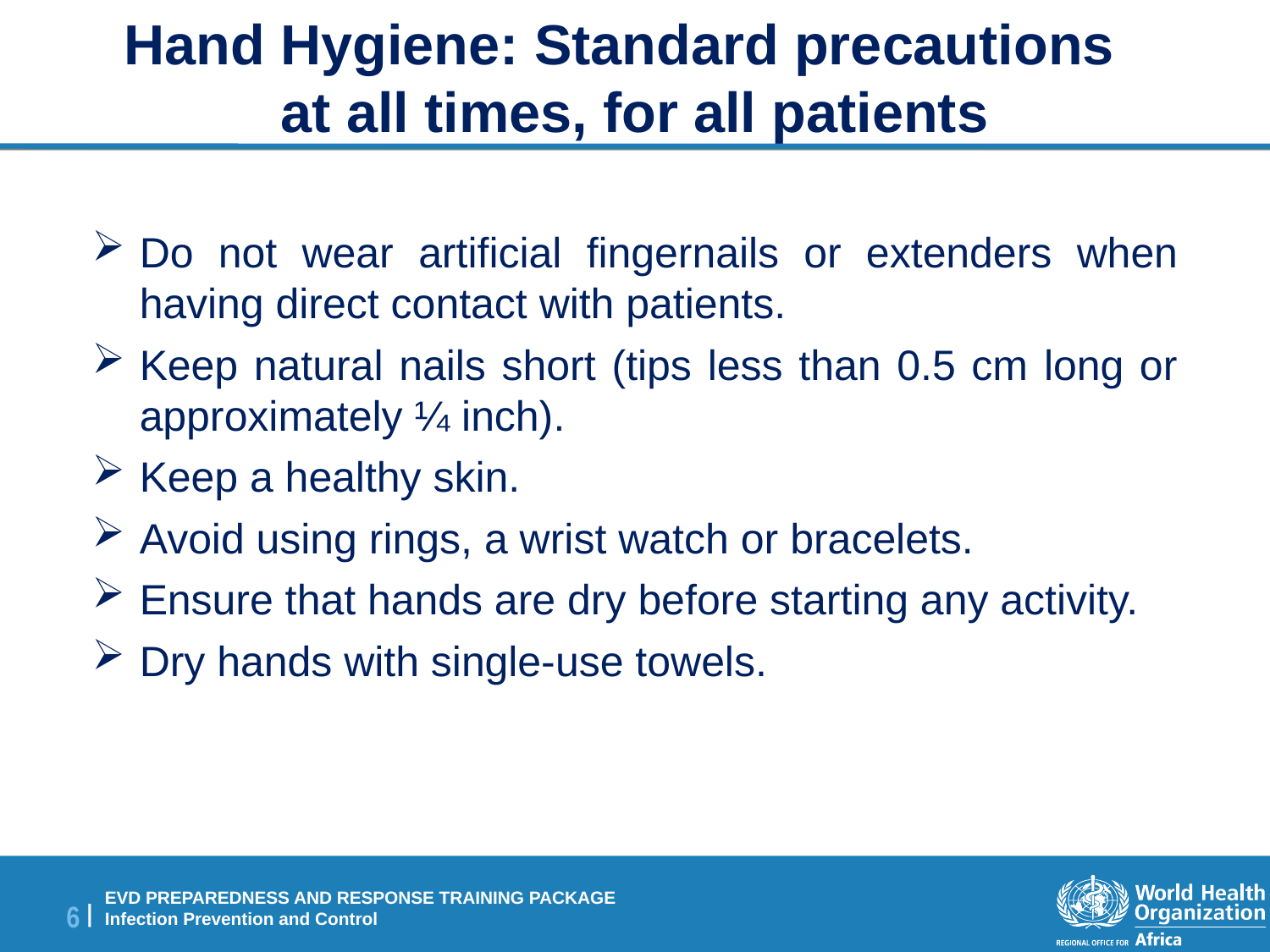

Hand Hygiene: Standard precautions
at all times, for all patients
Do not wear artificial fingernails or extenders when having direct contact with patients.
Keep natural nails short (tips less than 0.5 cm long or approximately ¼ inch).
Keep a healthy skin.
Avoid using rings, a wrist watch or bracelets.
Ensure that hands are dry before starting any activity.
Dry hands with single-use towels.